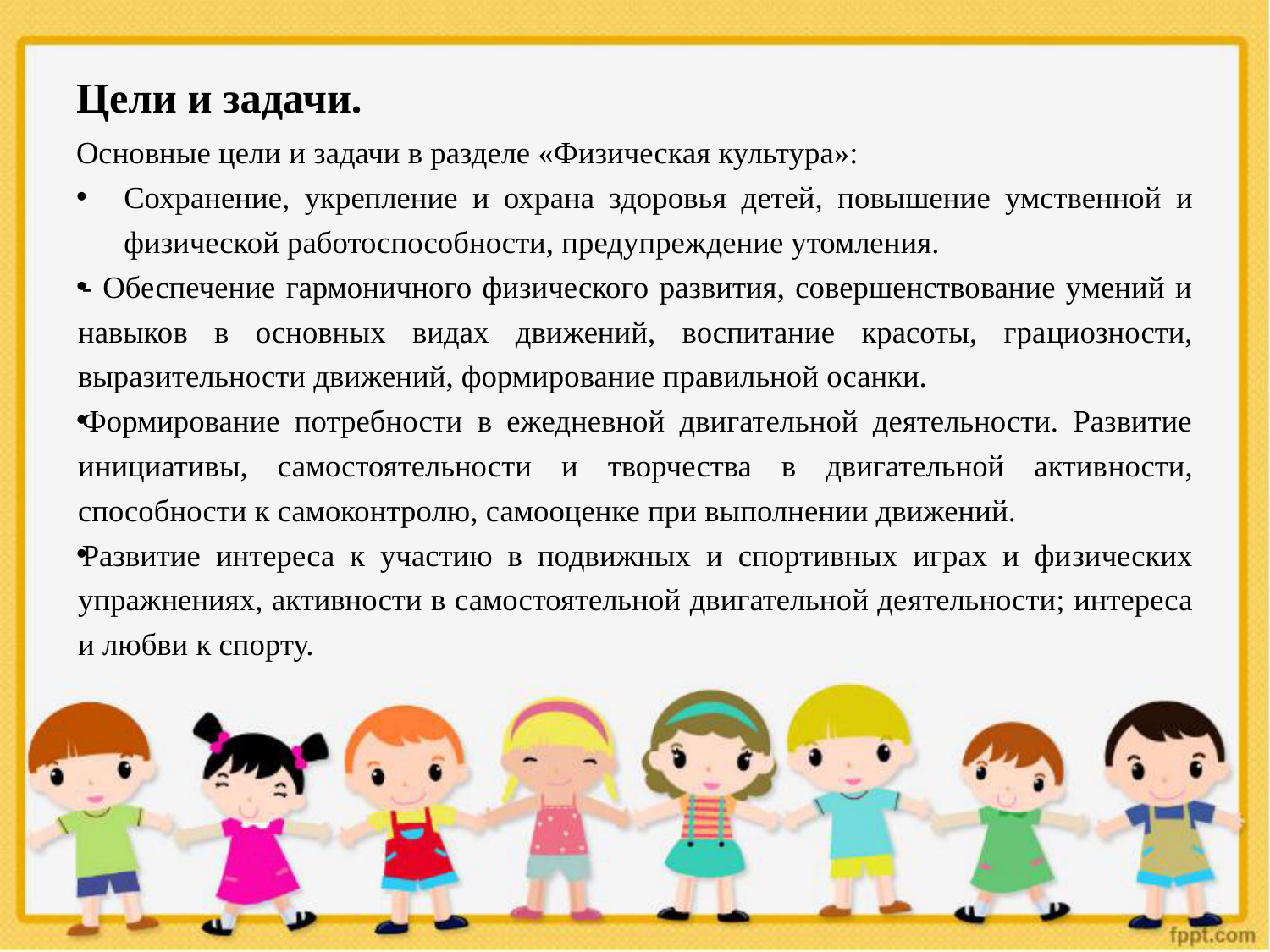

Цели и задачи.
Основные цели и задачи в разделе «Физическая культура»:
Сохранение, укрепление и охрана здоровья детей, повышение умственной и физической работоспособности, предупреждение утомления.
- Обеспечение гармоничного физического развития, совершенствование умений и навыков в основных видах движений, воспитание красоты, гра­циозности, выразительности движений, формирование правильной осанки.
Формирование потребности в ежедневной двигательной деятельности. Развитие инициативы, самостоятельности и творчества в двигательной актив­ности, способности к самоконтролю, самооценке при выполнении движений.
Развитие интереса к участию в подвижных и спортивных играх и фи­зических упражнениях, активности в самостоятельной двигательной де­ятельности; интереса и любви к спорту.